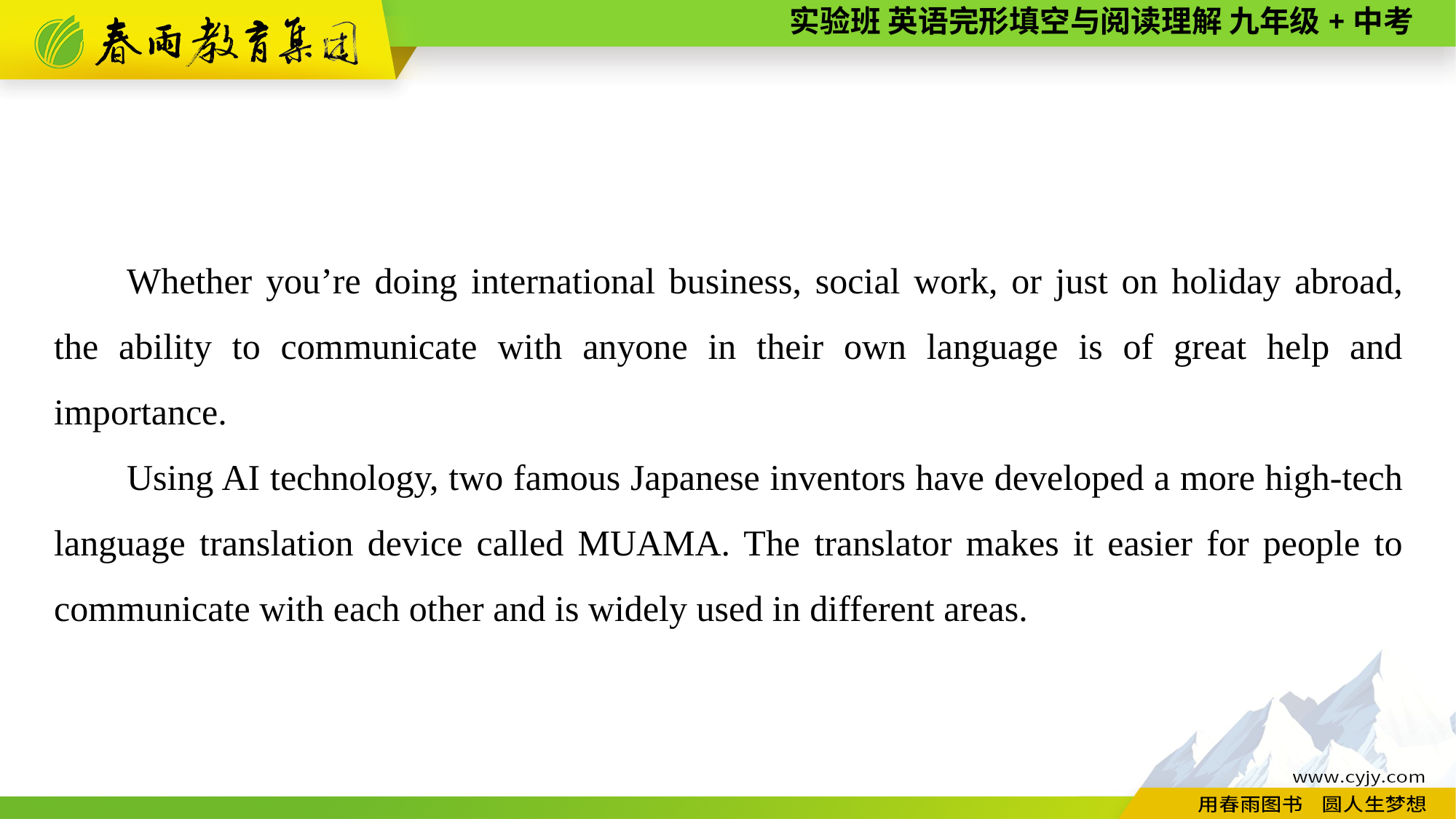

Whether you’re doing international business, social work, or just on holiday abroad, the ability to communicate with anyone in their own language is of great help and importance.
Using AI technology, two famous Japanese inventors have developed a more high-tech language translation device called MUAMA. The translator makes it easier for people to communicate with each other and is widely used in different areas.